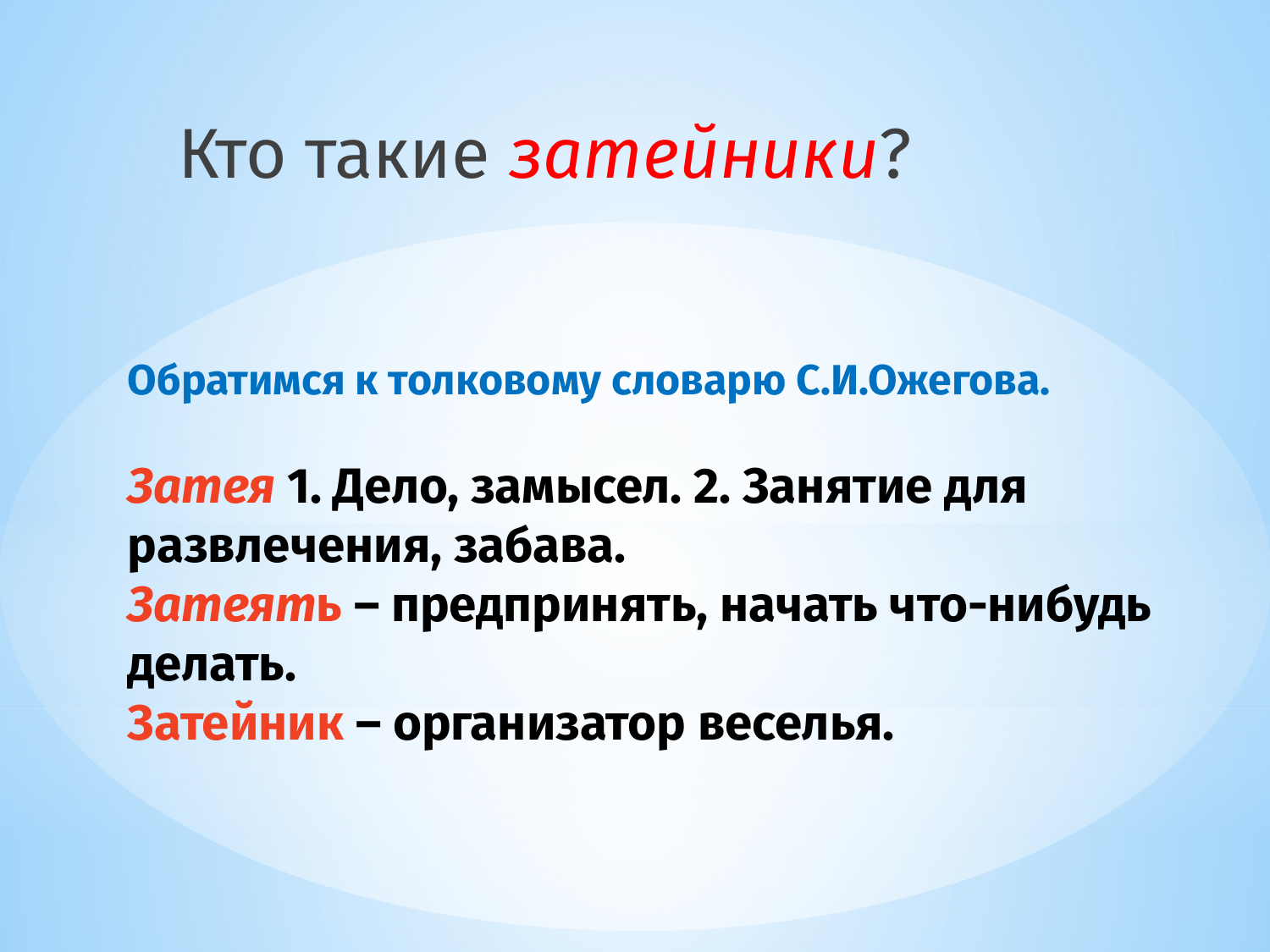

Кто такие затейники?
# Обратимся к толковому словарю С.И.Ожегова. Затея 1. Дело, замысел. 2. Занятие для развлечения, забава. Затеять – предпринять, начать что-нибудь делать. Затейник – организатор веселья.